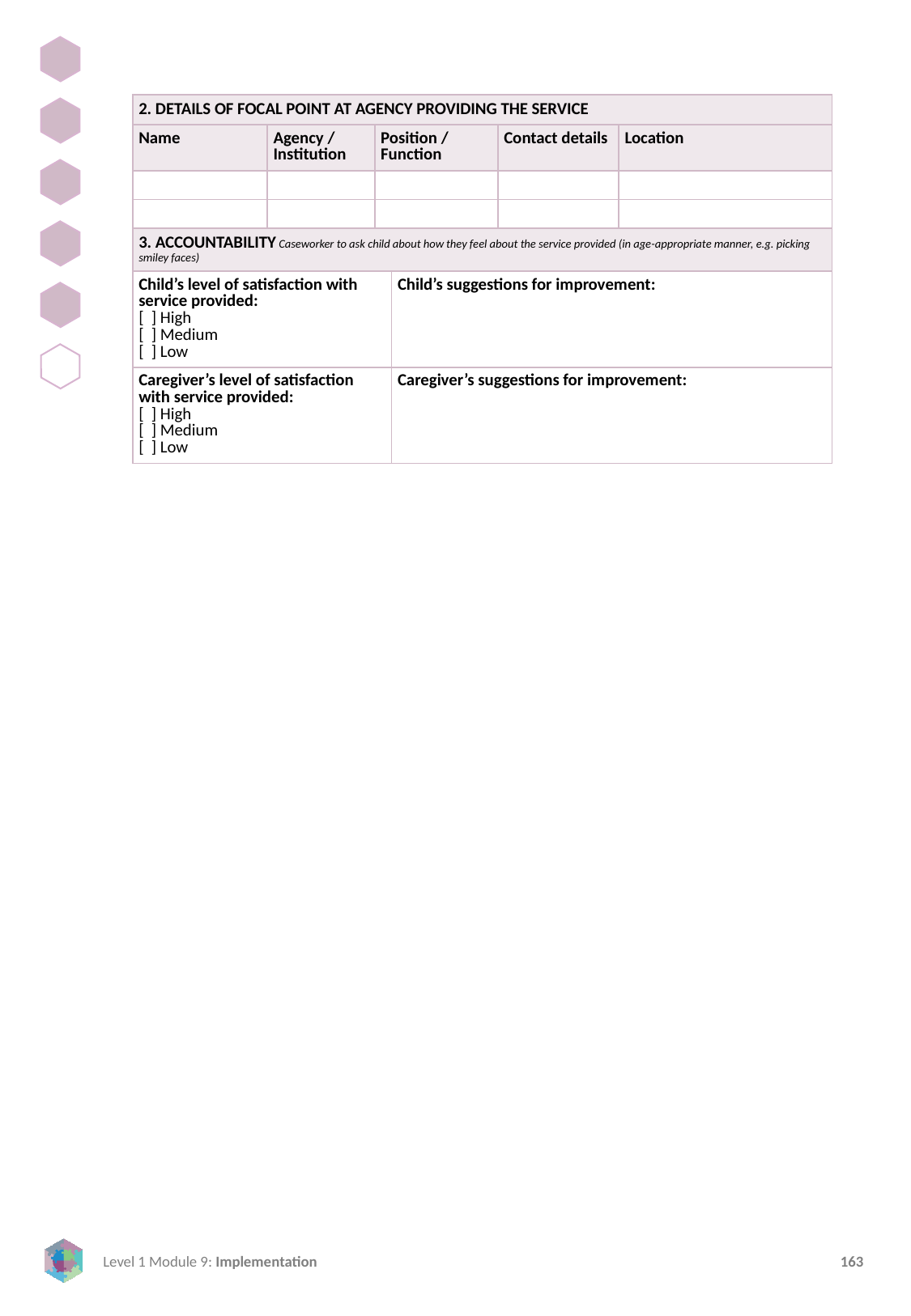

| 2. DETAILS OF FOCAL POINT AT AGENCY PROVIDING THE SERVICE |  |  |  |  |  |
| --- | --- | --- | --- | --- | --- |
| Name | Agency / Institution | Position / Function |  | Contact details | Location |
|  |  |  |  |  |  |
|  |  |  |  |  |  |
| 3. ACCOUNTABILITY Caseworker to ask child about how they feel about the service provided (in age-appropriate manner, e.g. picking smiley faces) |  |  |  |  |  |
| Child’s level of satisfaction with service provided: [ ] High [ ] Medium [ ] Low |  |  | Child’s suggestions for improvement: |  |  |
| Caregiver’s level of satisfaction with service provided: [ ] High [ ] Medium [ ] Low |  |  | Caregiver’s suggestions for improvement: |  |  |